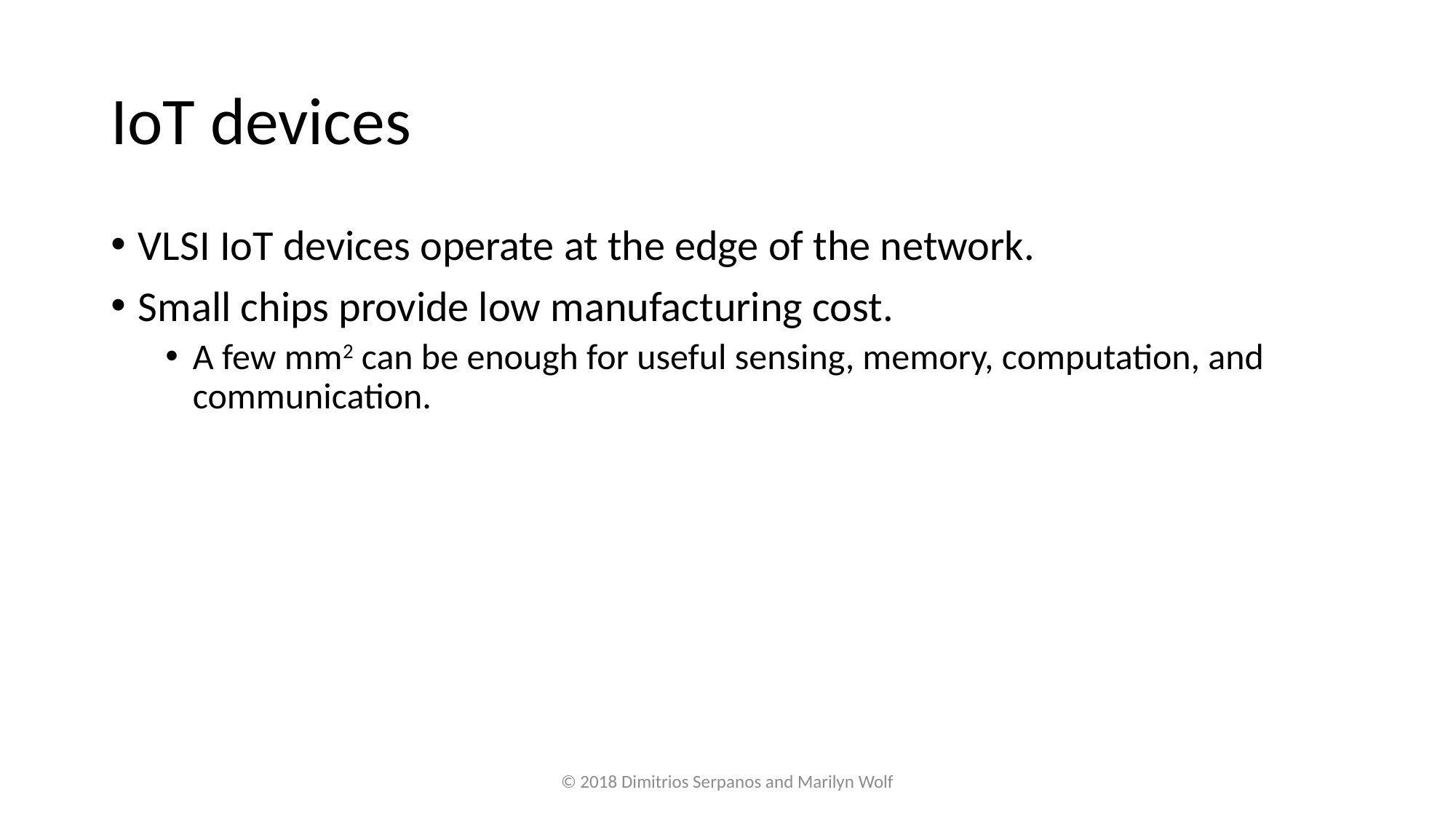

# IoT devices
VLSI IoT devices operate at the edge of the network.
Small chips provide low manufacturing cost.
A few mm2 can be enough for useful sensing, memory, computation, and communication.
© 2018 Dimitrios Serpanos and Marilyn Wolf